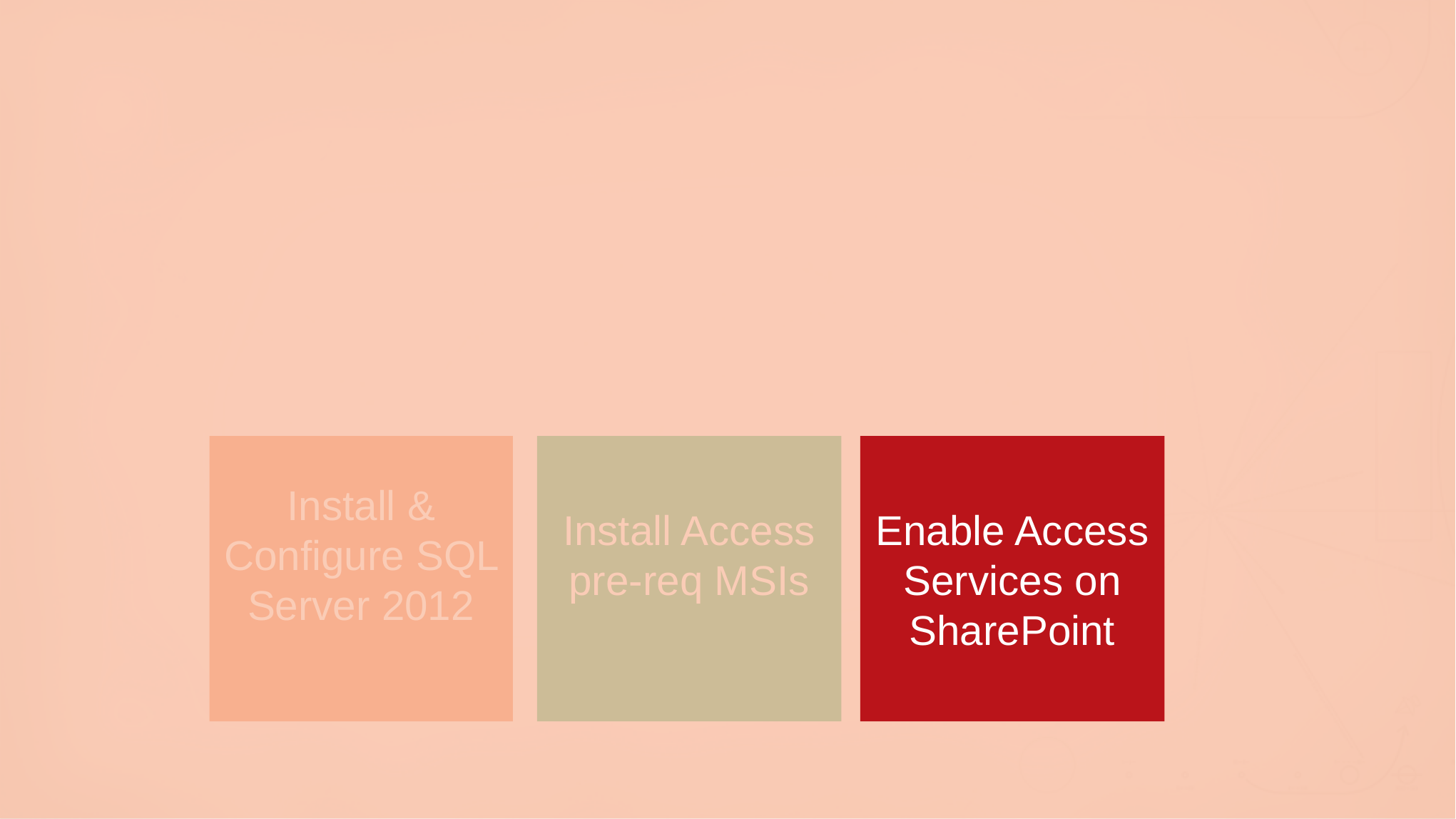

Install & Configure SQL Server 2012

Install Access pre-req MSIs

Enable Access Services on SharePoint